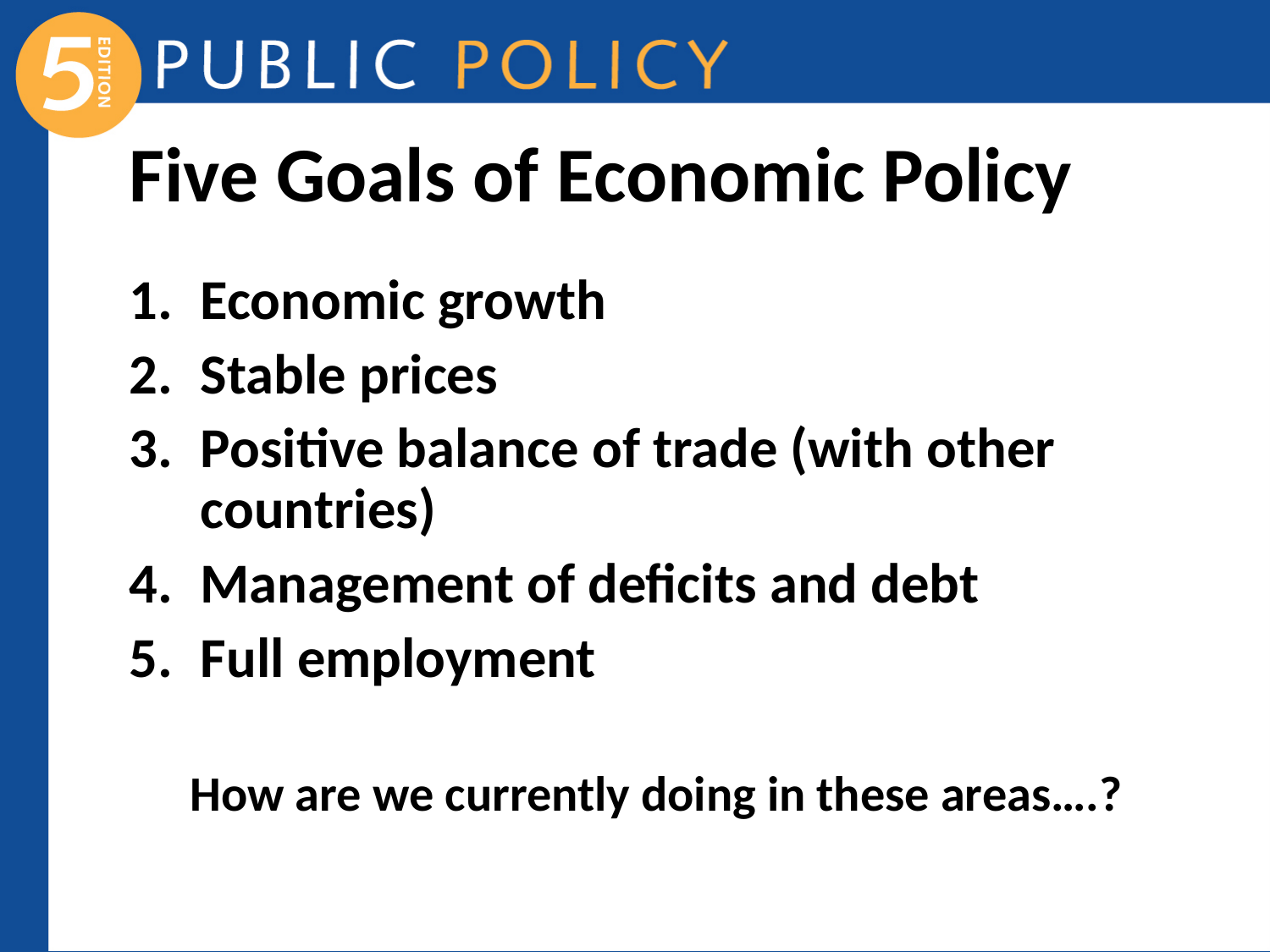

# Five Goals of Economic Policy
Economic growth
Stable prices
Positive balance of trade (with other countries)
Management of deficits and debt
Full employment

How are we currently doing in these areas….?